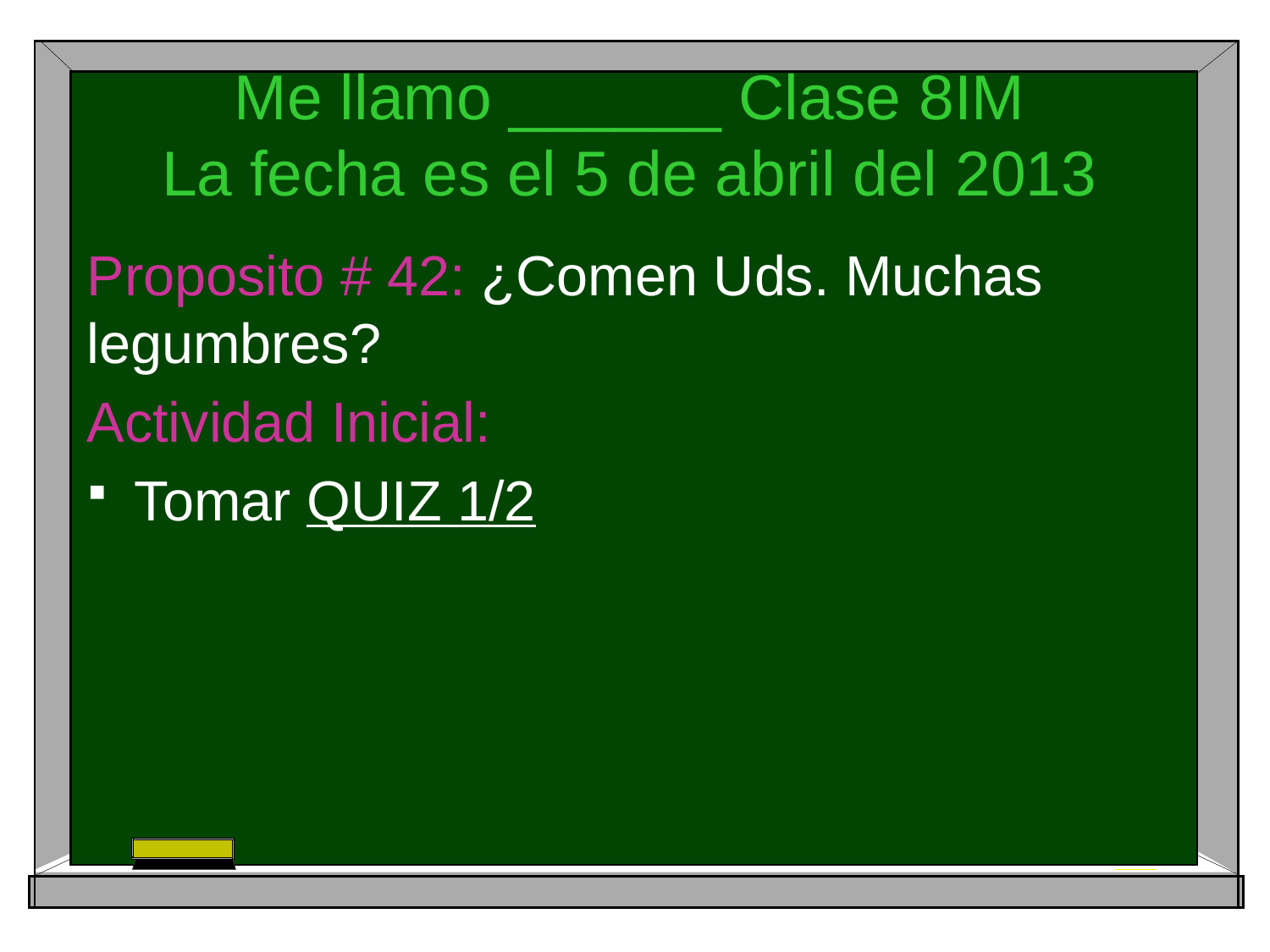

# Me llamo ______ Clase 8IM La fecha es el 5 de abril del 2013
Proposito # 42: ¿Comen Uds. Muchas legumbres?
Actividad Inicial:
Tomar QUIZ 1/2